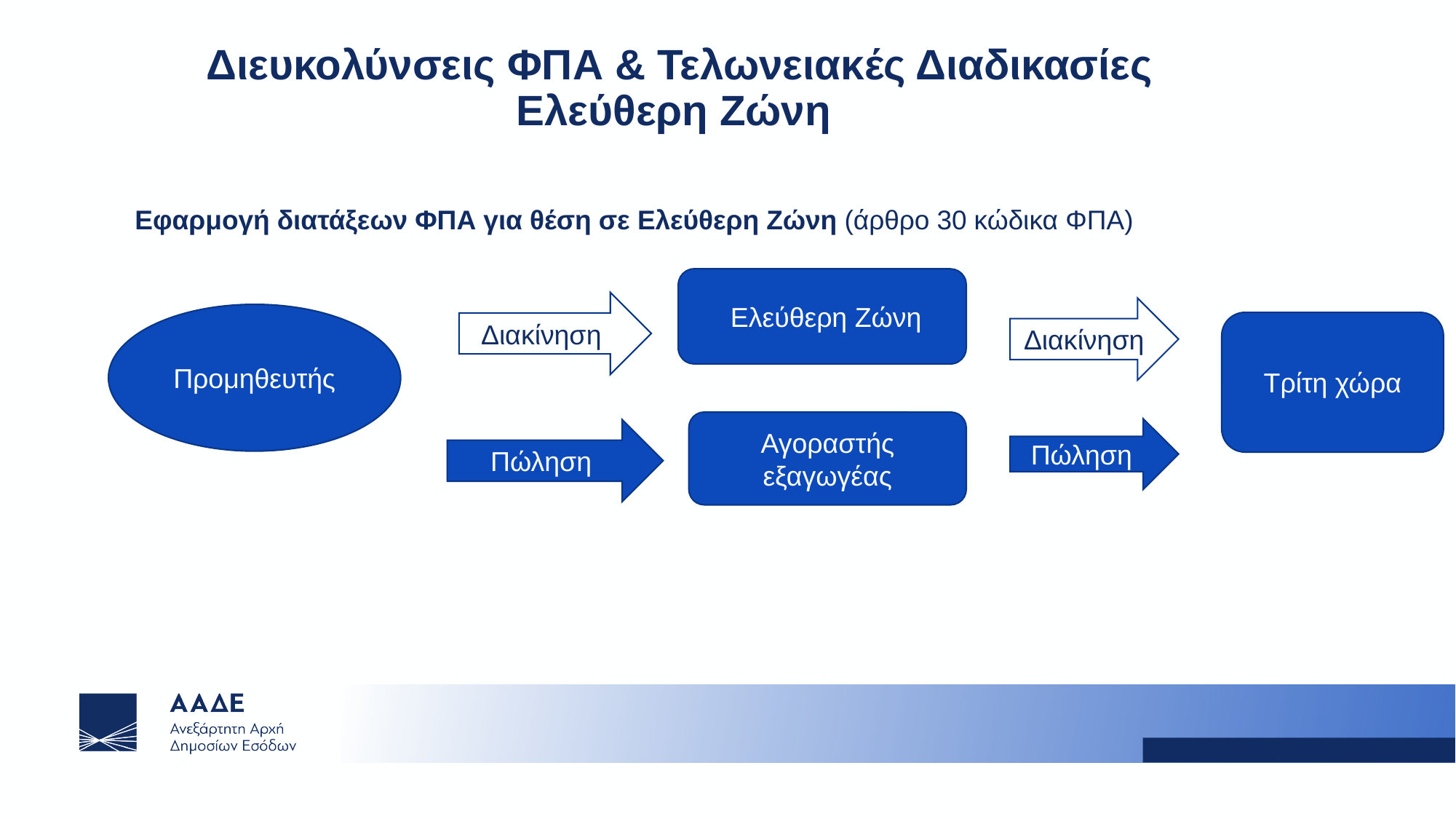

# Διευκολύνσεις ΦΠΑ & Τελωνειακές Διαδικασίες Ελεύθερη Ζώνη

         Εφαρμογή διατάξεων ΦΠΑ για θέση σε Ελεύθερη Ζώνη (άρθρο 30 κώδικα ΦΠΑ)

 Ελεύθερη Ζώνη
Διακίνηση
Διακίνηση
Προμηθευτής
Τρίτη χώρα
Αγοραστής εξαγωγέας
Πώληση
Πώληση